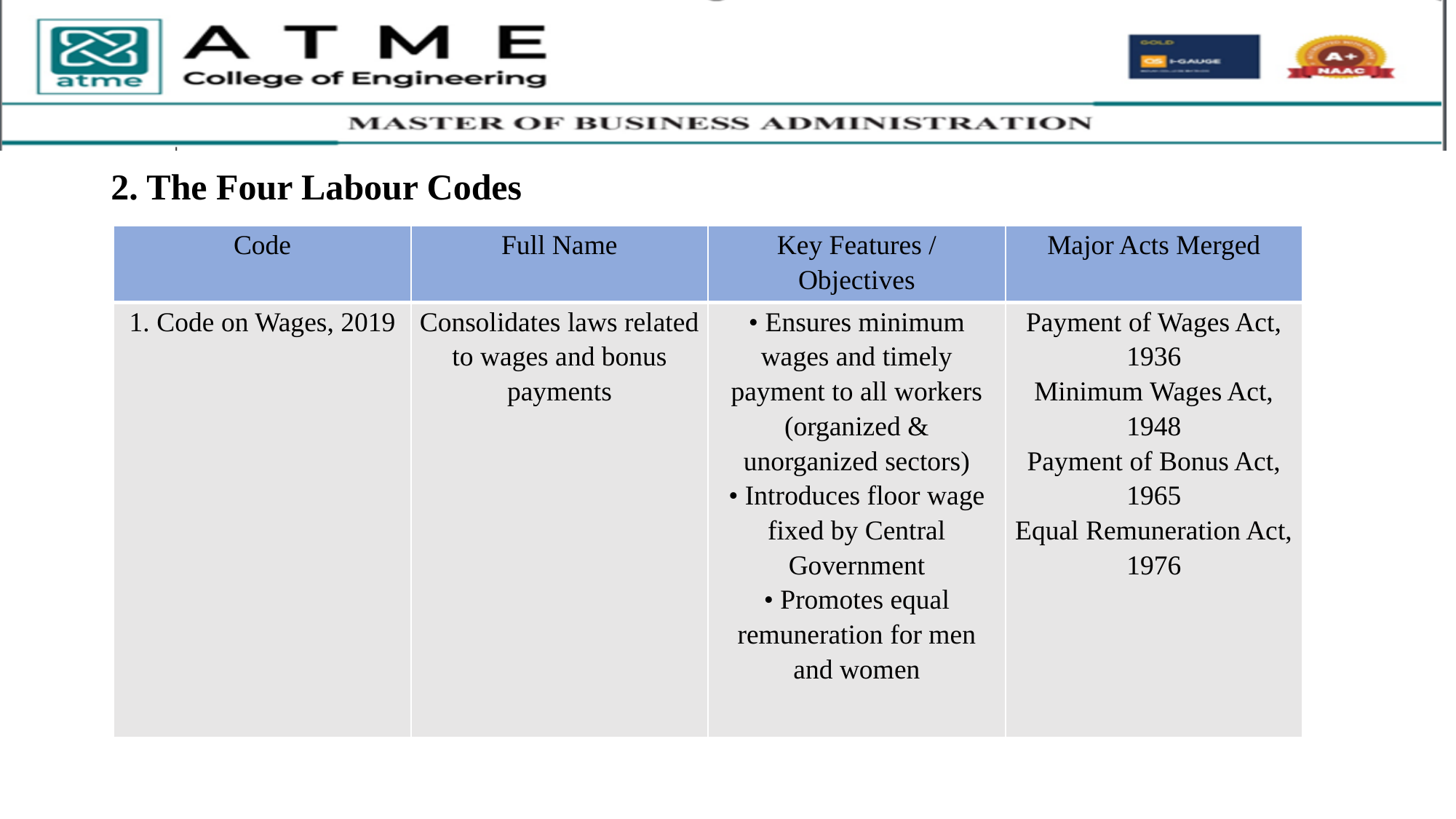

2. The Four Labour Codes

| Code | Full Name | Key Features / Objectives | Major Acts Merged |
| --- | --- | --- | --- |
| 1. Code on Wages, 2019 | Consolidates laws related to wages and bonus payments | • Ensures minimum wages and timely payment to all workers (organized & unorganized sectors) • Introduces floor wage fixed by Central Government • Promotes equal remuneration for men and women | Payment of Wages Act, 1936 Minimum Wages Act, 1948 Payment of Bonus Act, 1965 Equal Remuneration Act, 1976 |